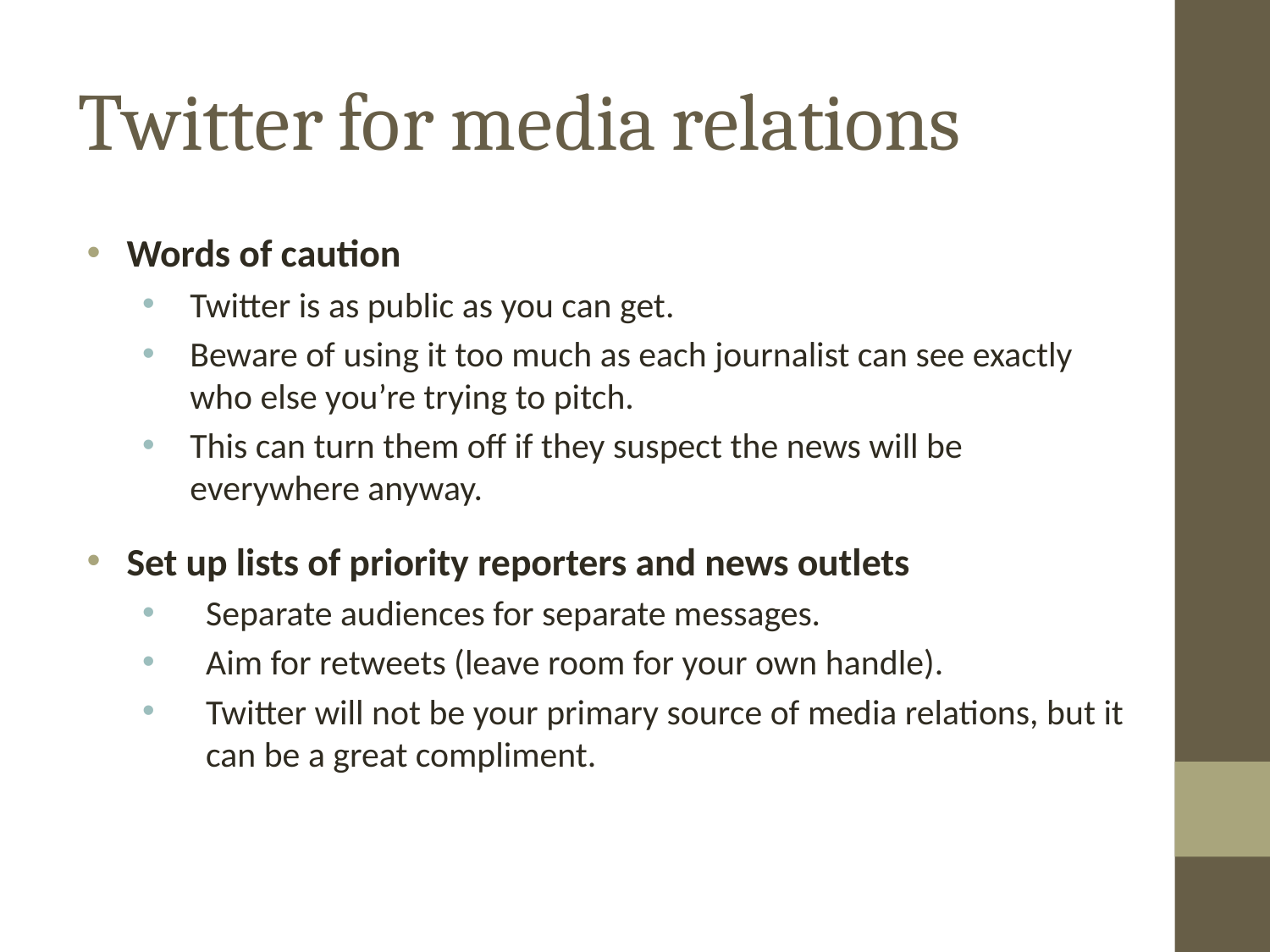

# Twitter for media relations
Words of caution
Twitter is as public as you can get.
Beware of using it too much as each journalist can see exactly who else you’re trying to pitch.
This can turn them off if they suspect the news will be everywhere anyway.
Set up lists of priority reporters and news outlets
Separate audiences for separate messages.
Aim for retweets (leave room for your own handle).
Twitter will not be your primary source of media relations, but it can be a great compliment.